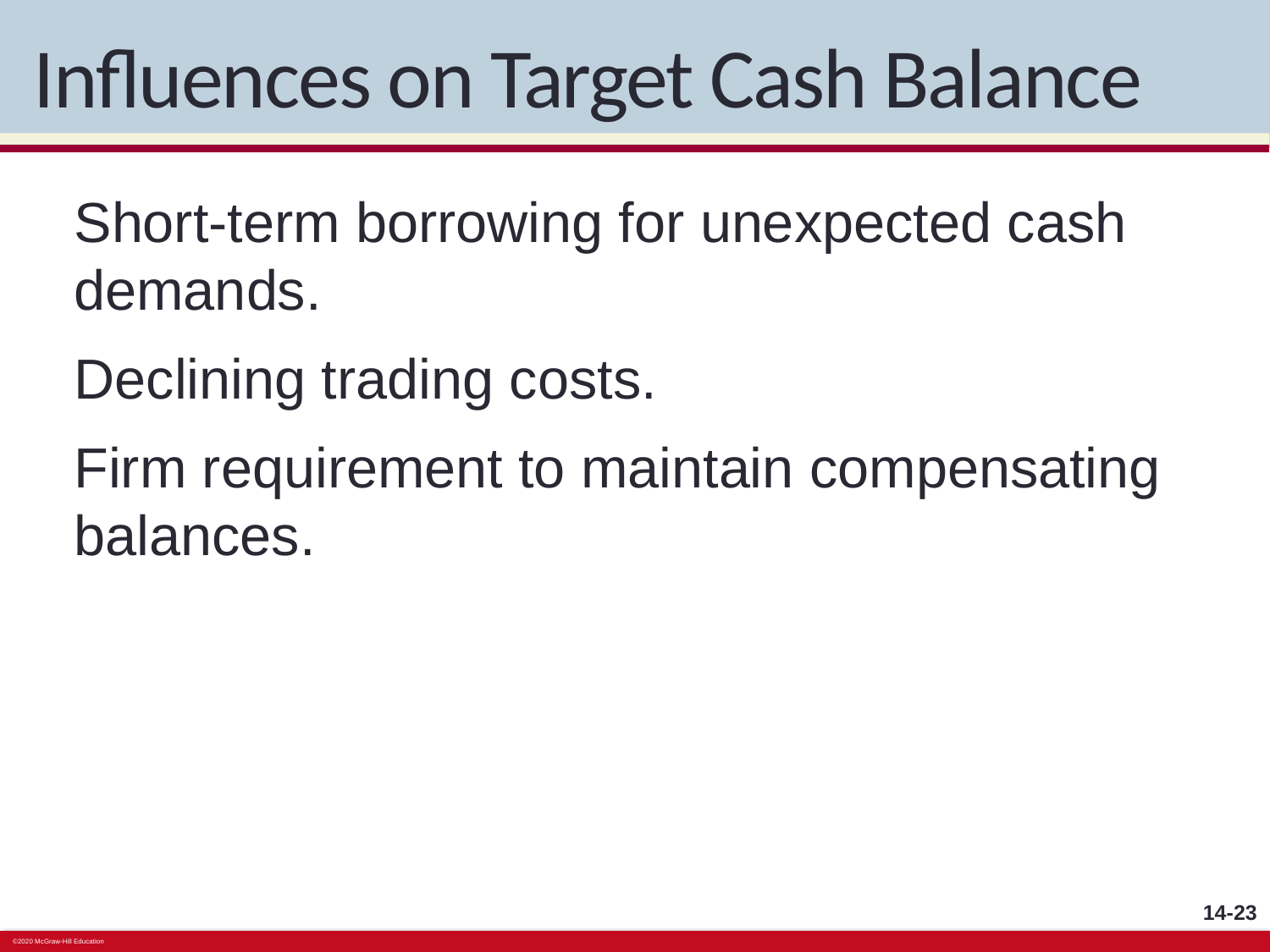

# Influences on Target Cash Balance
Short-term borrowing for unexpected cash demands.
Declining trading costs.
Firm requirement to maintain compensating balances.